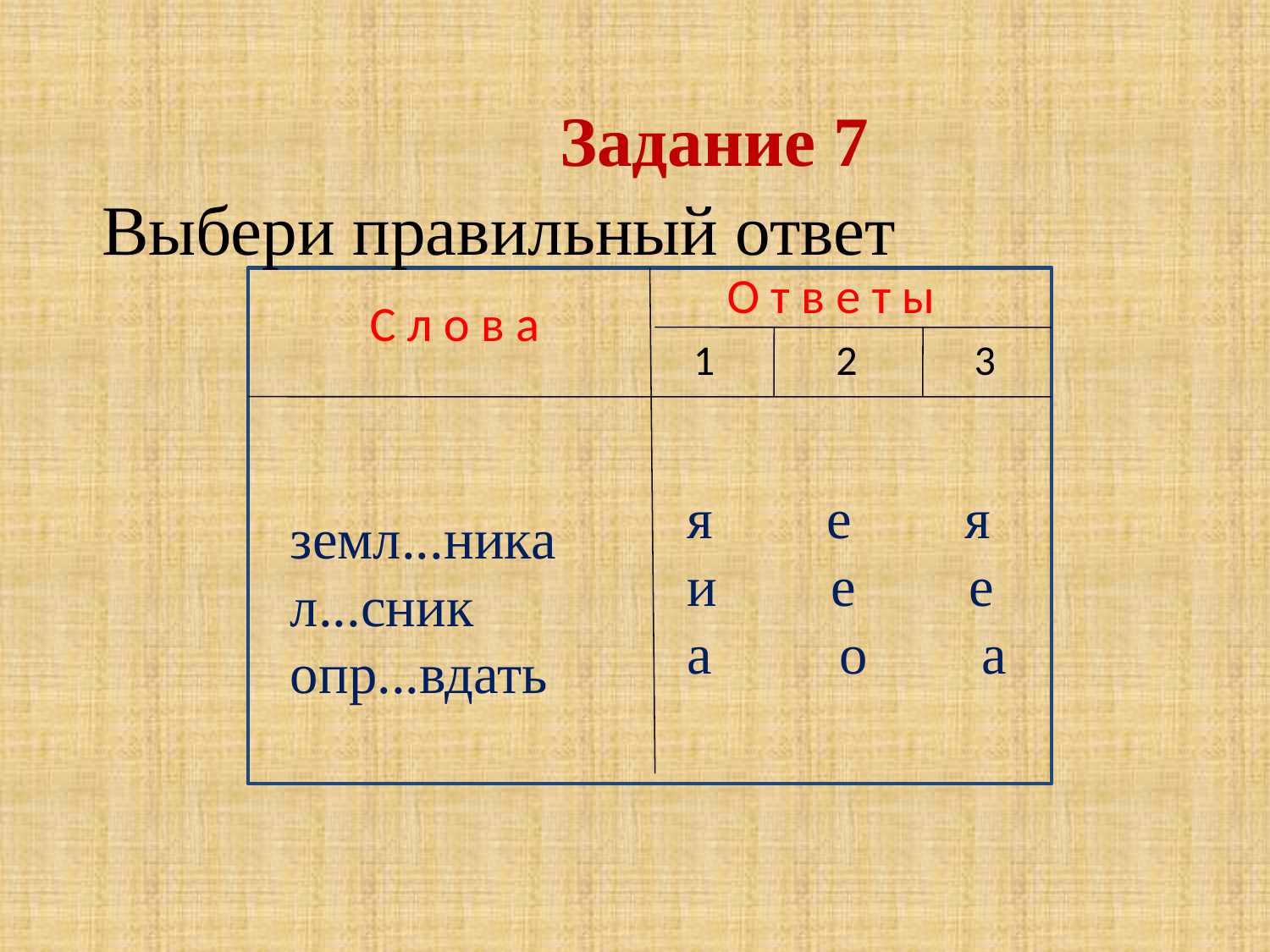

Задание 7
Выбери правильный ответ

С л о в а
О т в е т ы

1
2
3
я        е        я
и        е        е
а         о        а
земл...ника
л...сник
опр...вдать